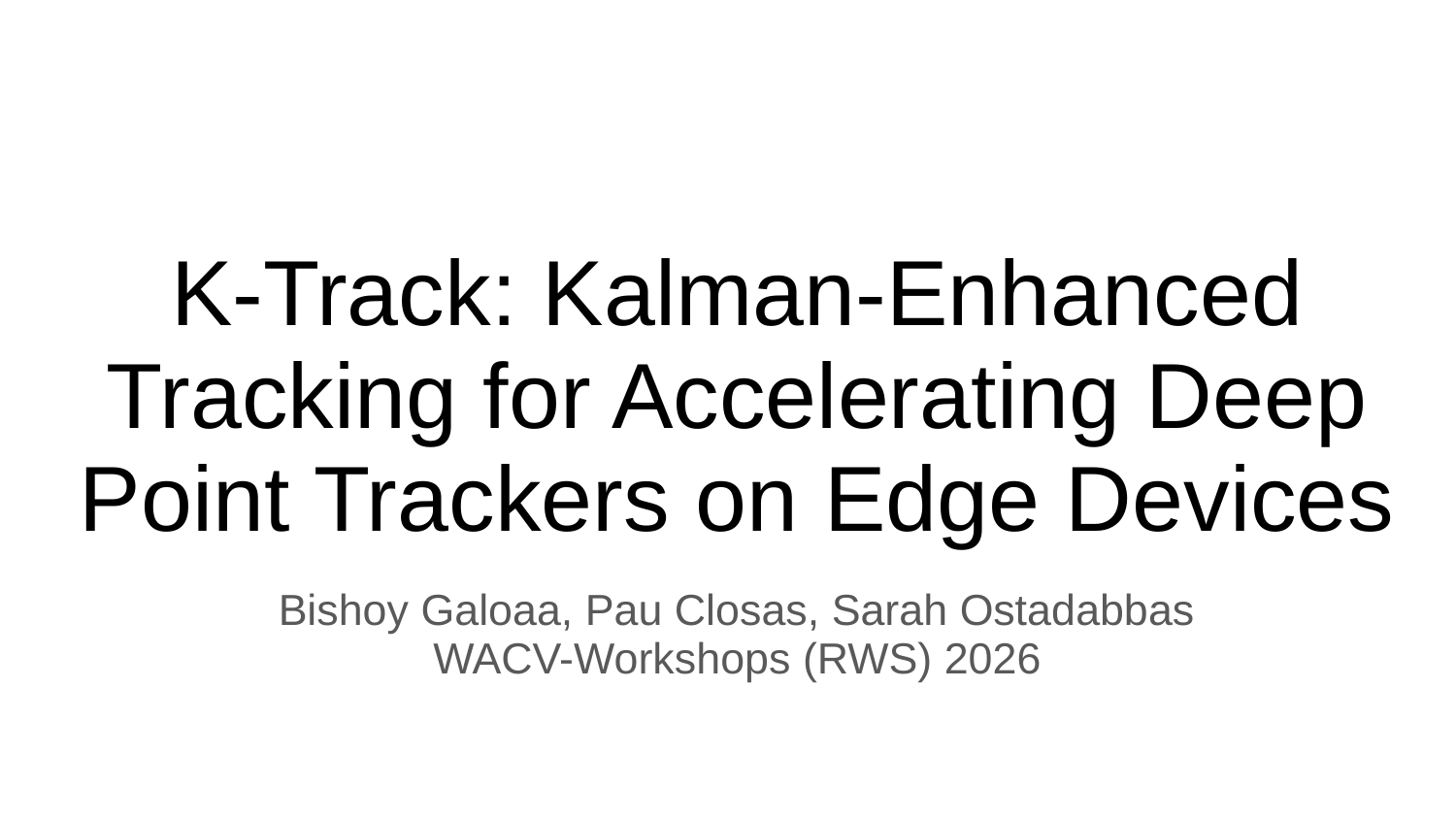

# K-Track: Kalman-Enhanced Tracking for Accelerating Deep Point Trackers on Edge Devices
Bishoy Galoaa, Pau Closas, Sarah Ostadabbas
WACV-Workshops (RWS) 2026